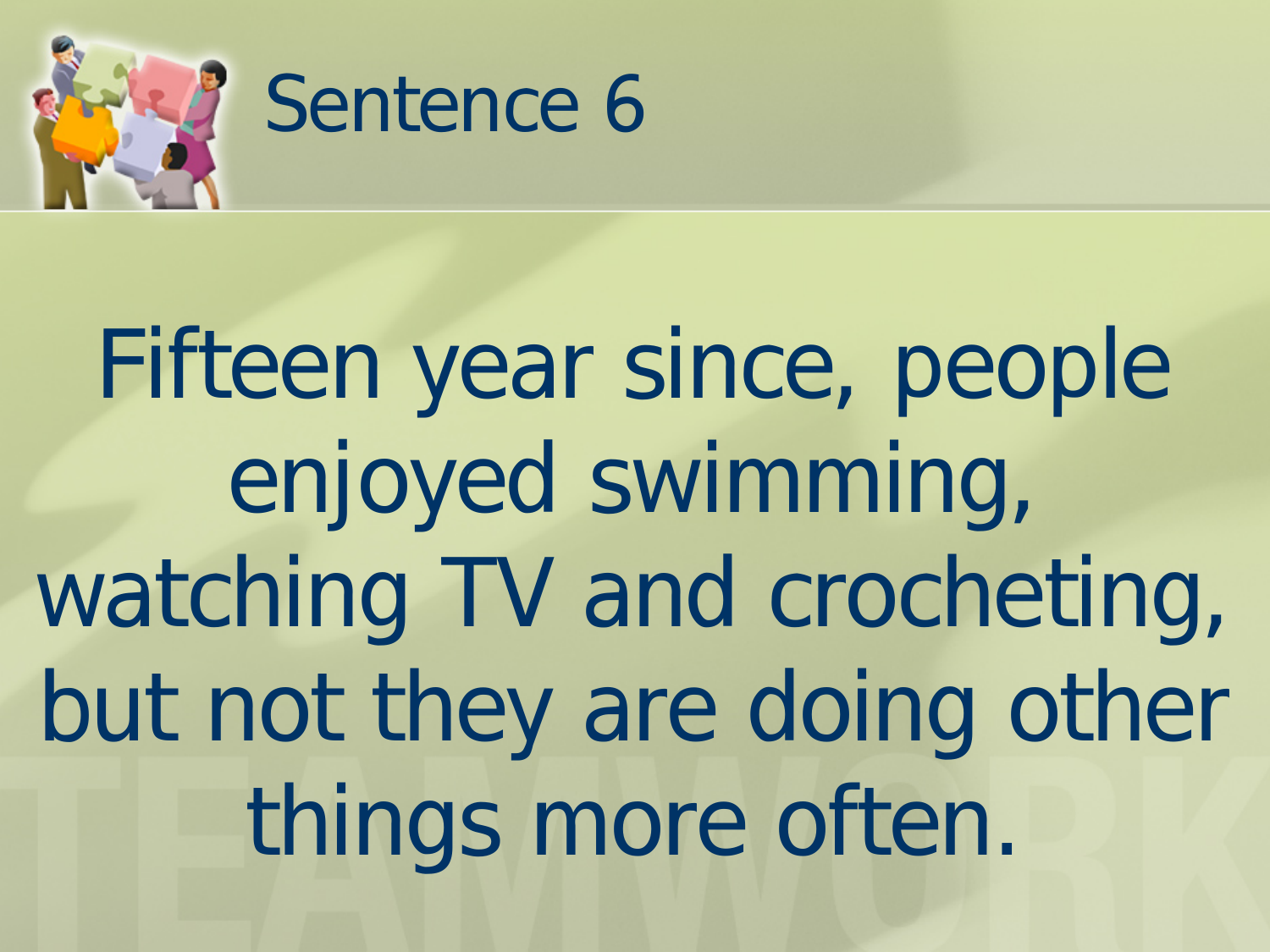

# Sentence 6
Fifteen year since, people enjoyed swimming, watching TV and crocheting, but not they are doing other things more often.